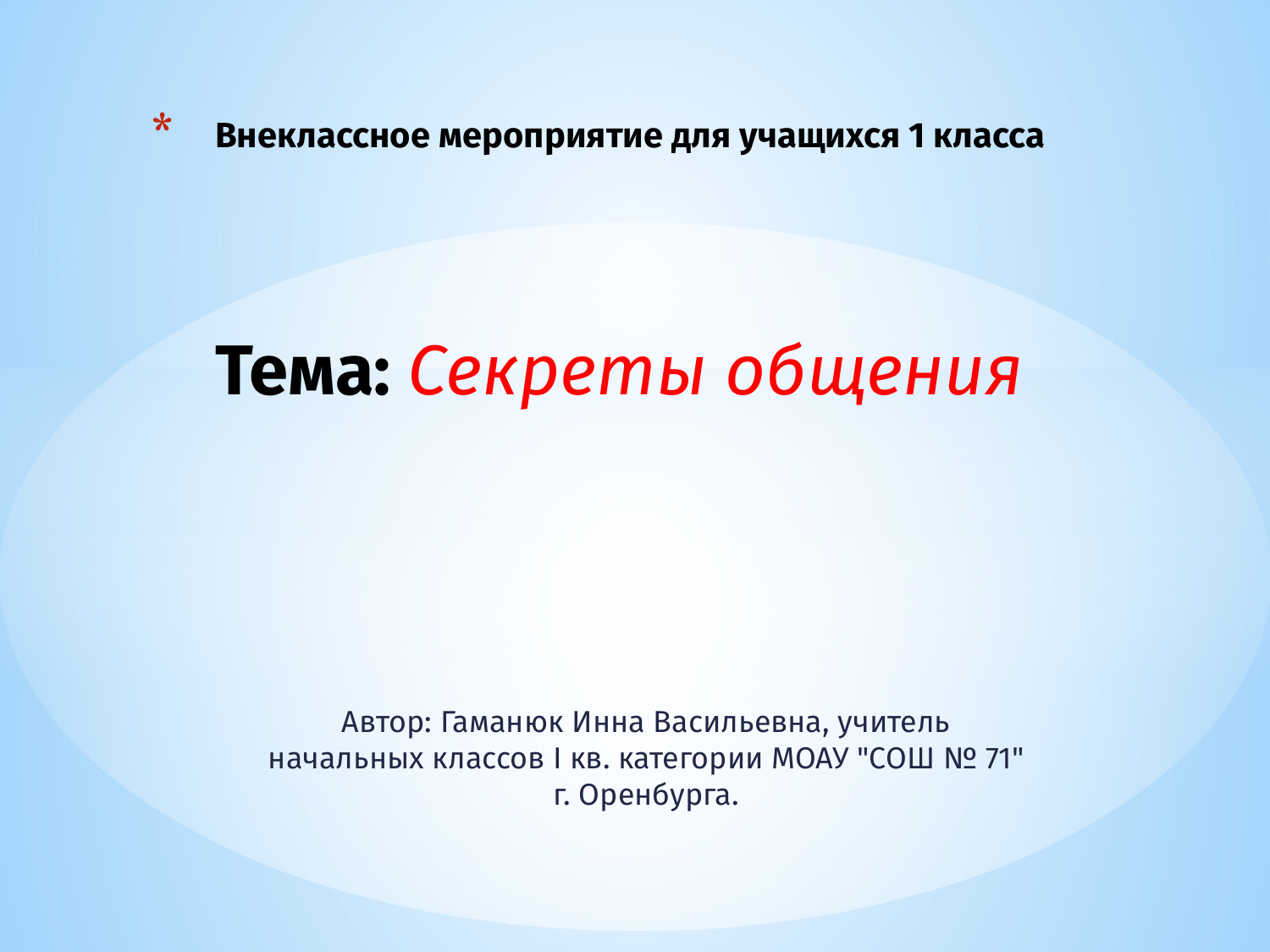

# Внеклассное мероприятие для учащихся 1 класса Тема: Секреты общения
Автор: Гаманюк Инна Васильевна, учитель начальных классов I кв. категории МОАУ "СОШ № 71" г. Оренбурга.